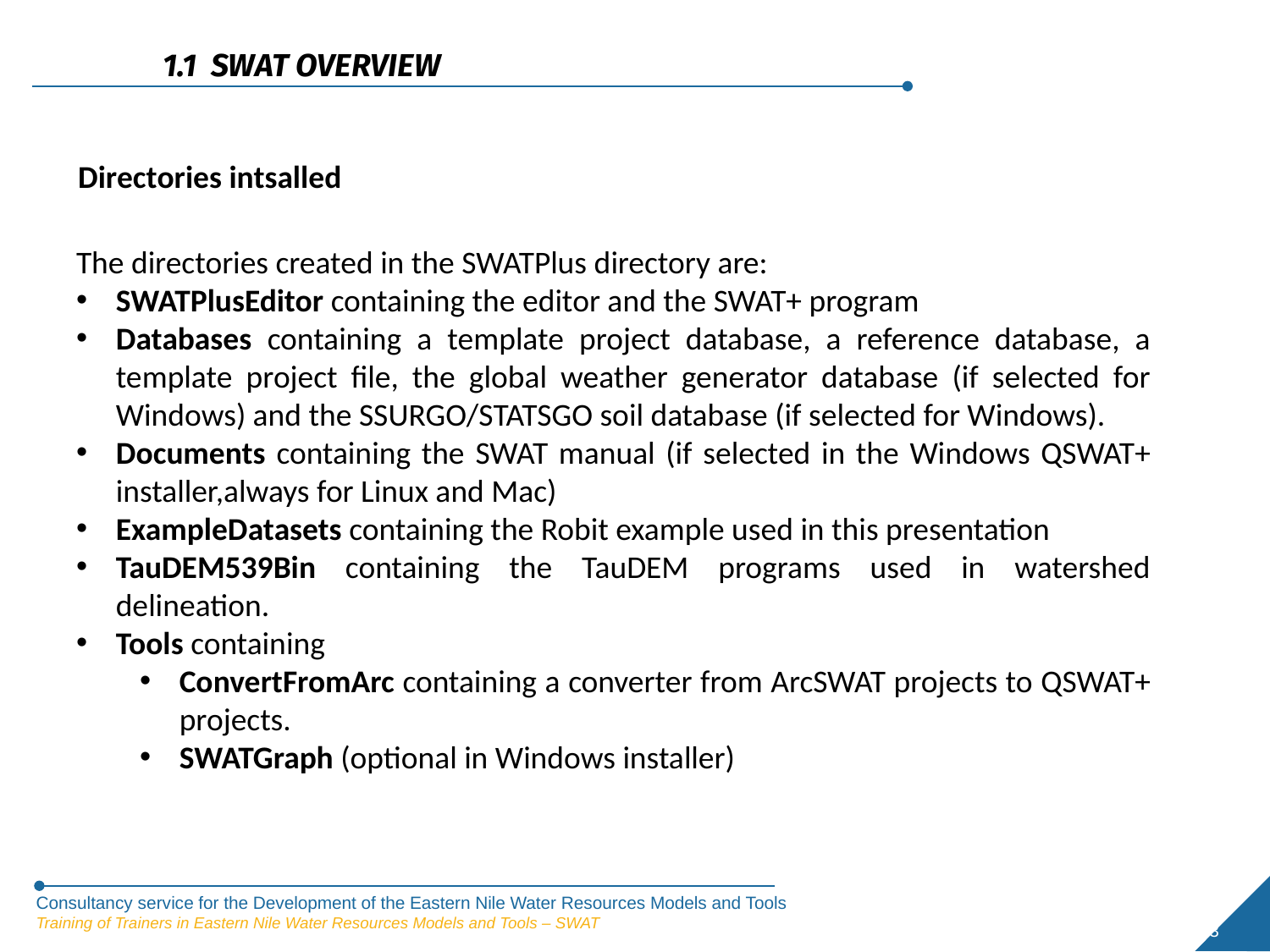

1.1  SWAT OVERVIEW
Directories intsalled
The directories created in the SWATPlus directory are:
SWATPlusEditor containing the editor and the SWAT+ program
Databases containing a template project database, a reference database, a template project file, the global weather generator database (if selected for Windows) and the SSURGO/STATSGO soil database (if selected for Windows).
Documents containing the SWAT manual (if selected in the Windows QSWAT+ installer,always for Linux and Mac)
ExampleDatasets containing the Robit example used in this presentation
TauDEM539Bin containing the TauDEM programs used in watershed delineation.
Tools containing
ConvertFromArc containing a converter from ArcSWAT projects to QSWAT+ projects.
SWATGraph (optional in Windows installer)